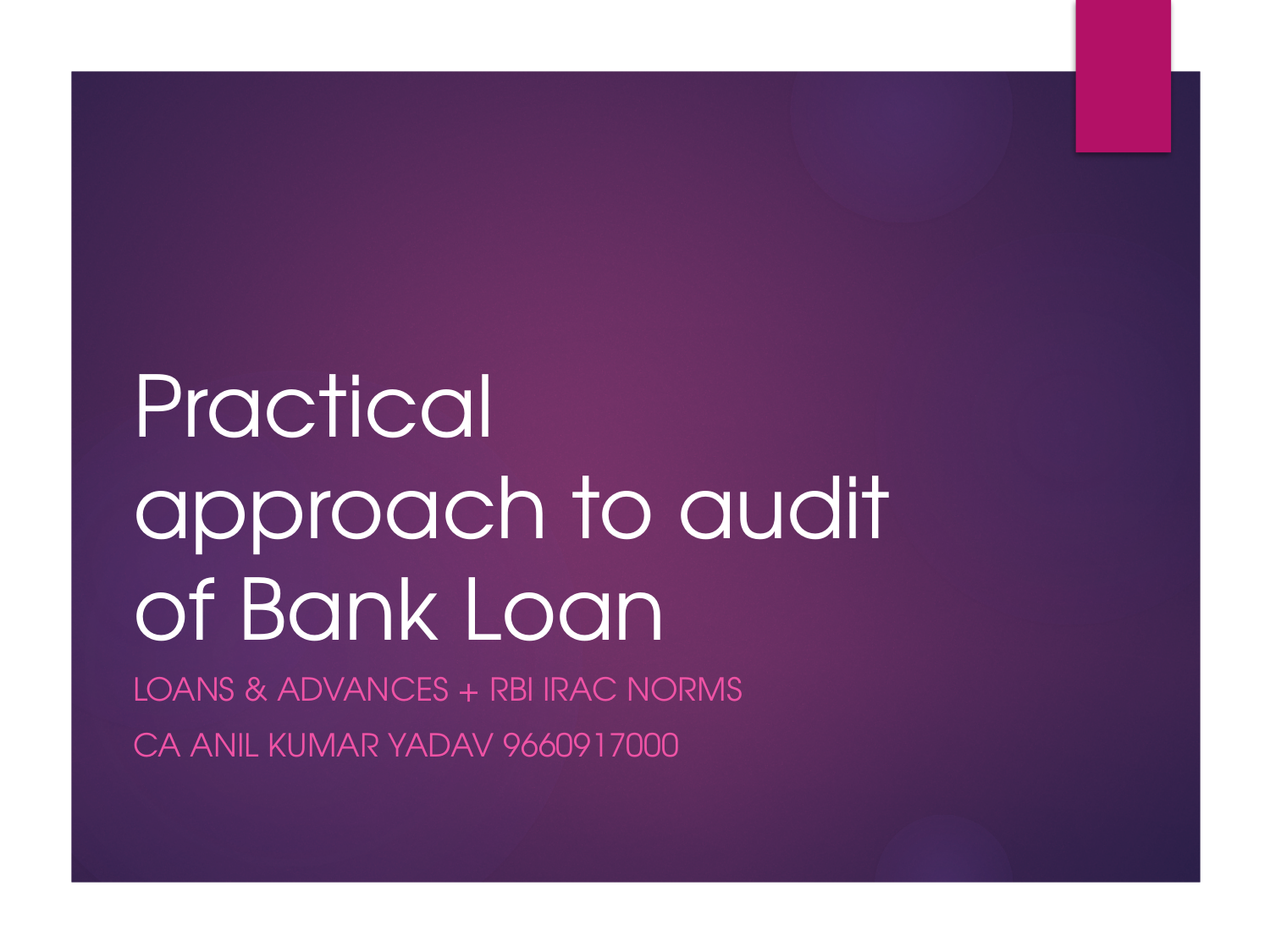

# Practical approach to audit of Bank Loan
Loans & Advances + RBI IRAC Norms
CA Anil Kumar Yadav 9660917000